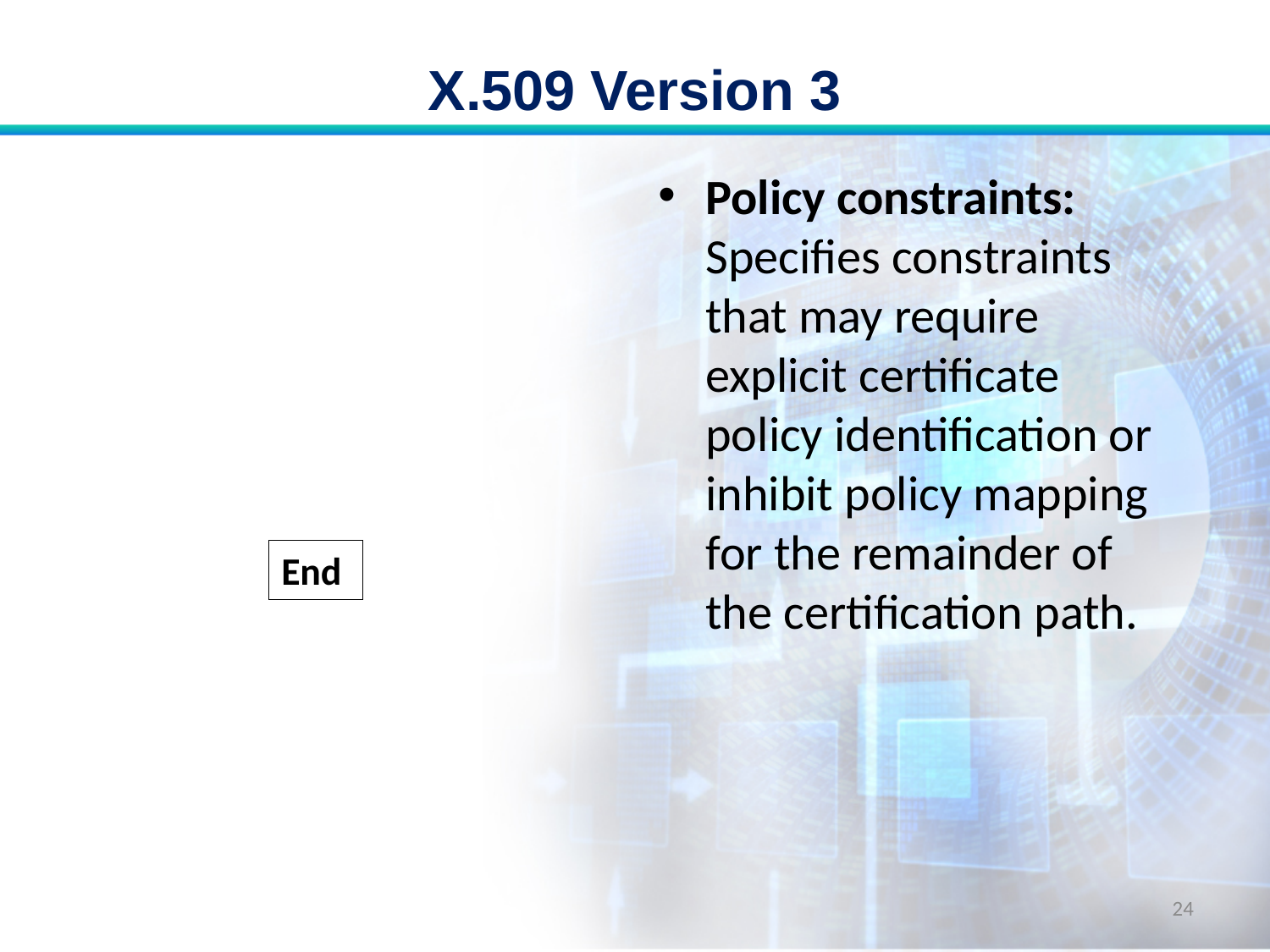

# X.509 Version 3
Policy constraints: Specifies constraints that may require explicit certificate policy identification or inhibit policy mapping for the remainder of the certification path.
End
24